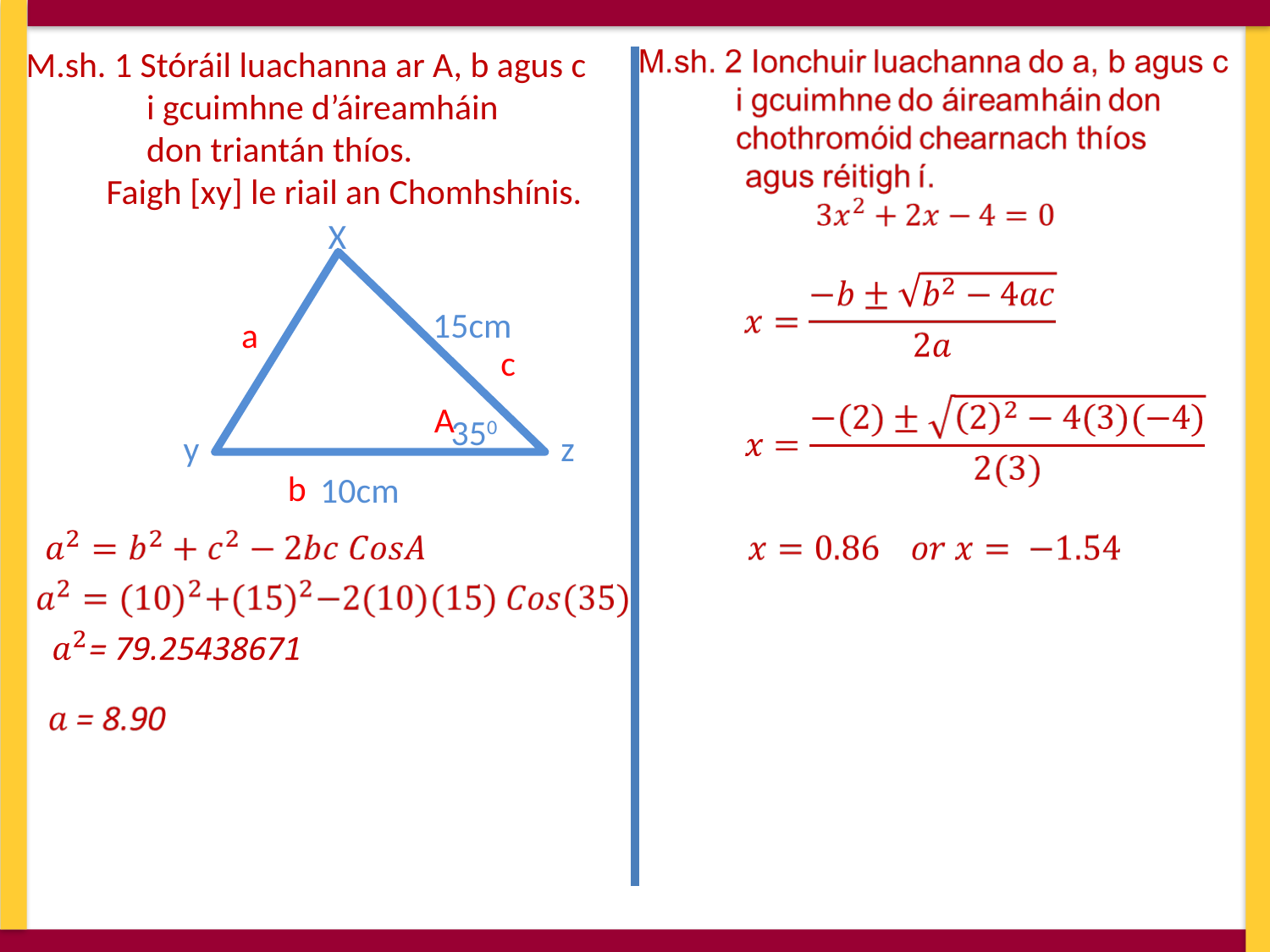

M.sh. 1 Stóráil luachanna ar A, b agus c
               i gcuimhne d’áireamháin
               don triantán thíos.
          Faigh [xy] le riail an Chomhshínis.

                      X

    y                                             z
                     10cm

15cm
a
c

A
350
b